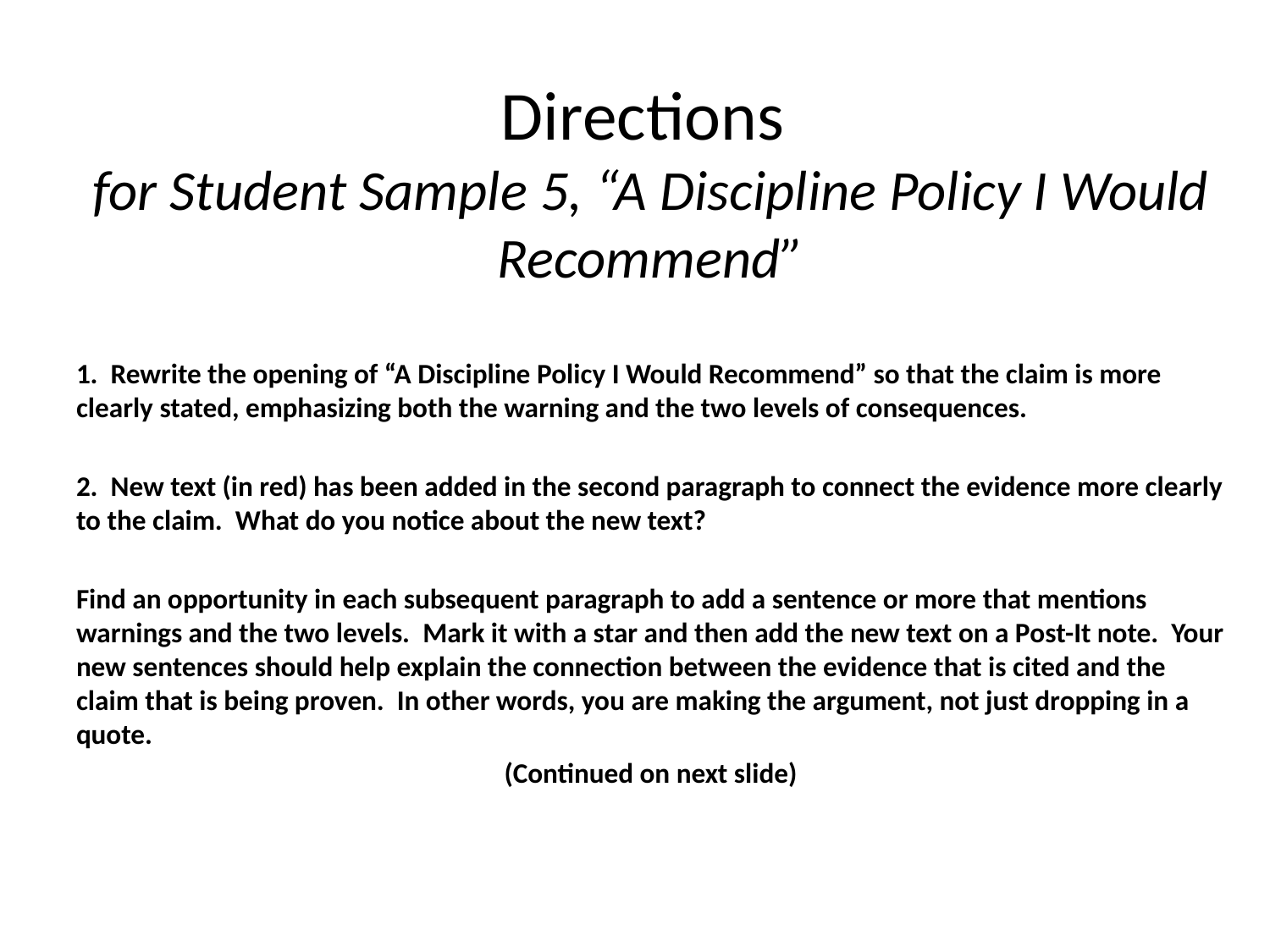

# Directions for Student Sample 5, “A Discipline Policy I Would Recommend”
1.  Rewrite the opening of “A Discipline Policy I Would Recommend” so that the claim is more clearly stated, emphasizing both the warning and the two levels of consequences.

2.  New text (in red) has been added in the second paragraph to connect the evidence more clearly to the claim.  What do you notice about the new text?

Find an opportunity in each subsequent paragraph to add a sentence or more that mentions warnings and the two levels.  Mark it with a star and then add the new text on a Post-It note.  Your new sentences should help explain the connection between the evidence that is cited and the claim that is being proven.  In other words, you are making the argument, not just dropping in a quote.
(Continued on next slide)